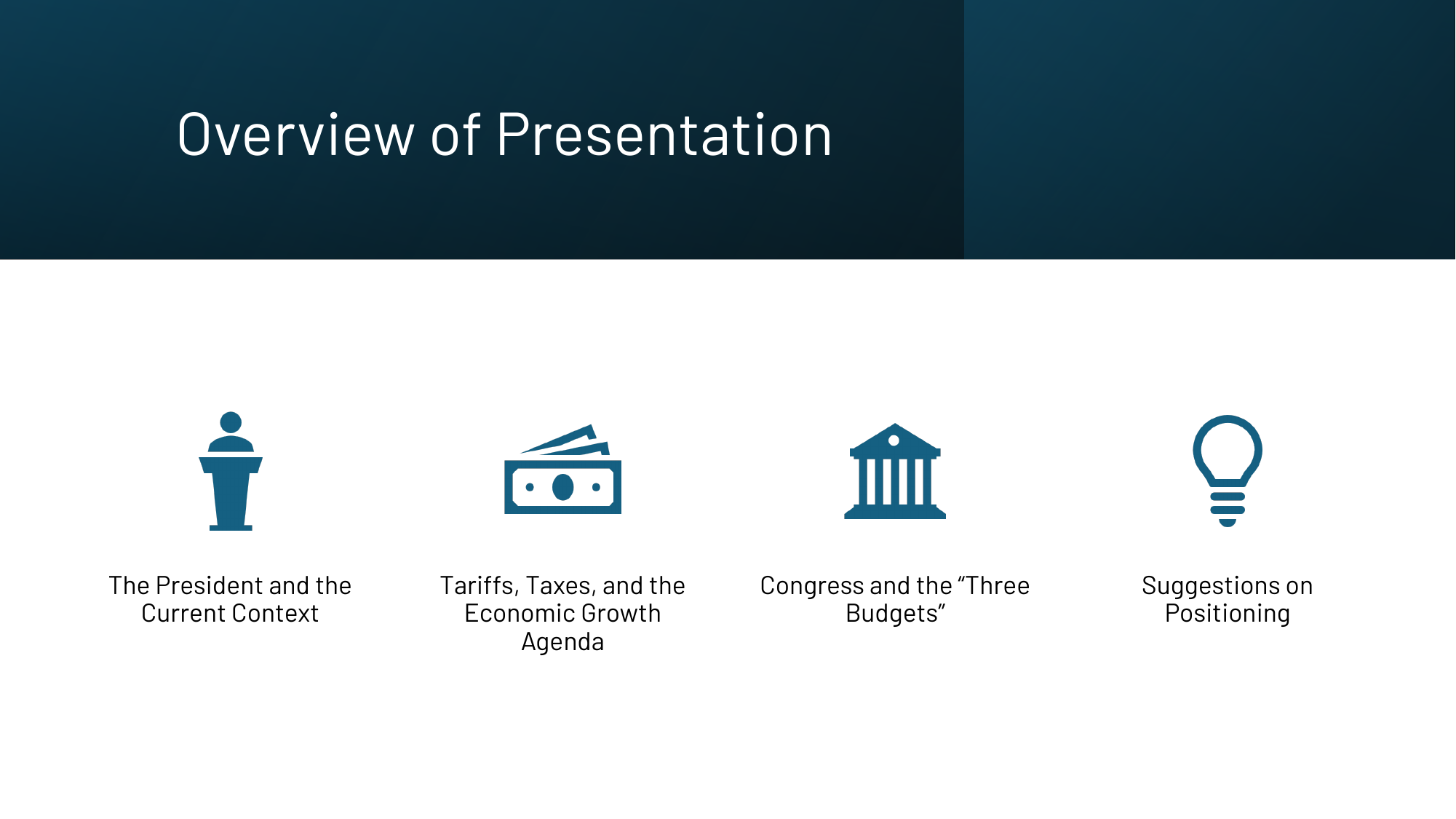

# Overview of Presentation
The President and the Current Context
Tariffs, Taxes, and the Economic Growth Agenda
Congress and the “Three Budgets”
Suggestions on Positioning